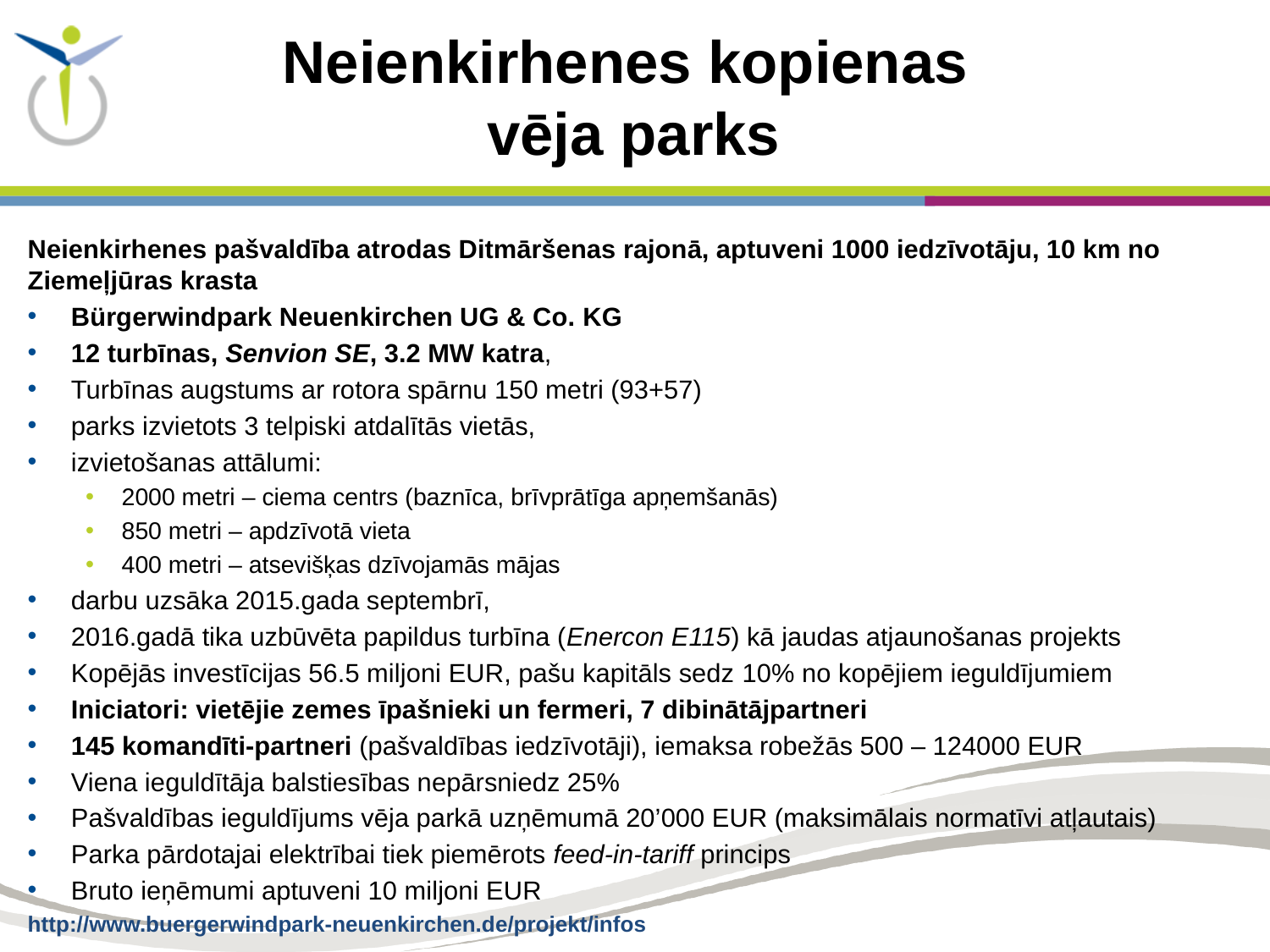

# Neienkirhenes kopienas vēja parks
Neienkirhenes pašvaldība atrodas Ditmāršenas rajonā, aptuveni 1000 iedzīvotāju, 10 km no Ziemeļjūras krasta
Bürgerwindpark Neuenkirchen UG & Co. KG
12 turbīnas, Senvion SE, 3.2 MW katra,
Turbīnas augstums ar rotora spārnu 150 metri (93+57)
parks izvietots 3 telpiski atdalītās vietās,
izvietošanas attālumi:
2000 metri – ciema centrs (baznīca, brīvprātīga apņemšanās)
850 metri – apdzīvotā vieta
400 metri – atsevišķas dzīvojamās mājas
darbu uzsāka 2015.gada septembrī,
2016.gadā tika uzbūvēta papildus turbīna (Enercon E115) kā jaudas atjaunošanas projekts
Kopējās investīcijas 56.5 miljoni EUR, pašu kapitāls sedz 10% no kopējiem ieguldījumiem
Iniciatori: vietējie zemes īpašnieki un fermeri, 7 dibinātājpartneri
145 komandīti-partneri (pašvaldības iedzīvotāji), iemaksa robežās 500 – 124000 EUR
Viena ieguldītāja balstiesības nepārsniedz 25%
Pašvaldības ieguldījums vēja parkā uzņēmumā 20’000 EUR (maksimālais normatīvi atļautais)
Parka pārdotajai elektrībai tiek piemērots feed-in-tariff princips
Bruto ieņēmumi aptuveni 10 miljoni EUR
http://www.buergerwindpark-neuenkirchen.de/projekt/infos